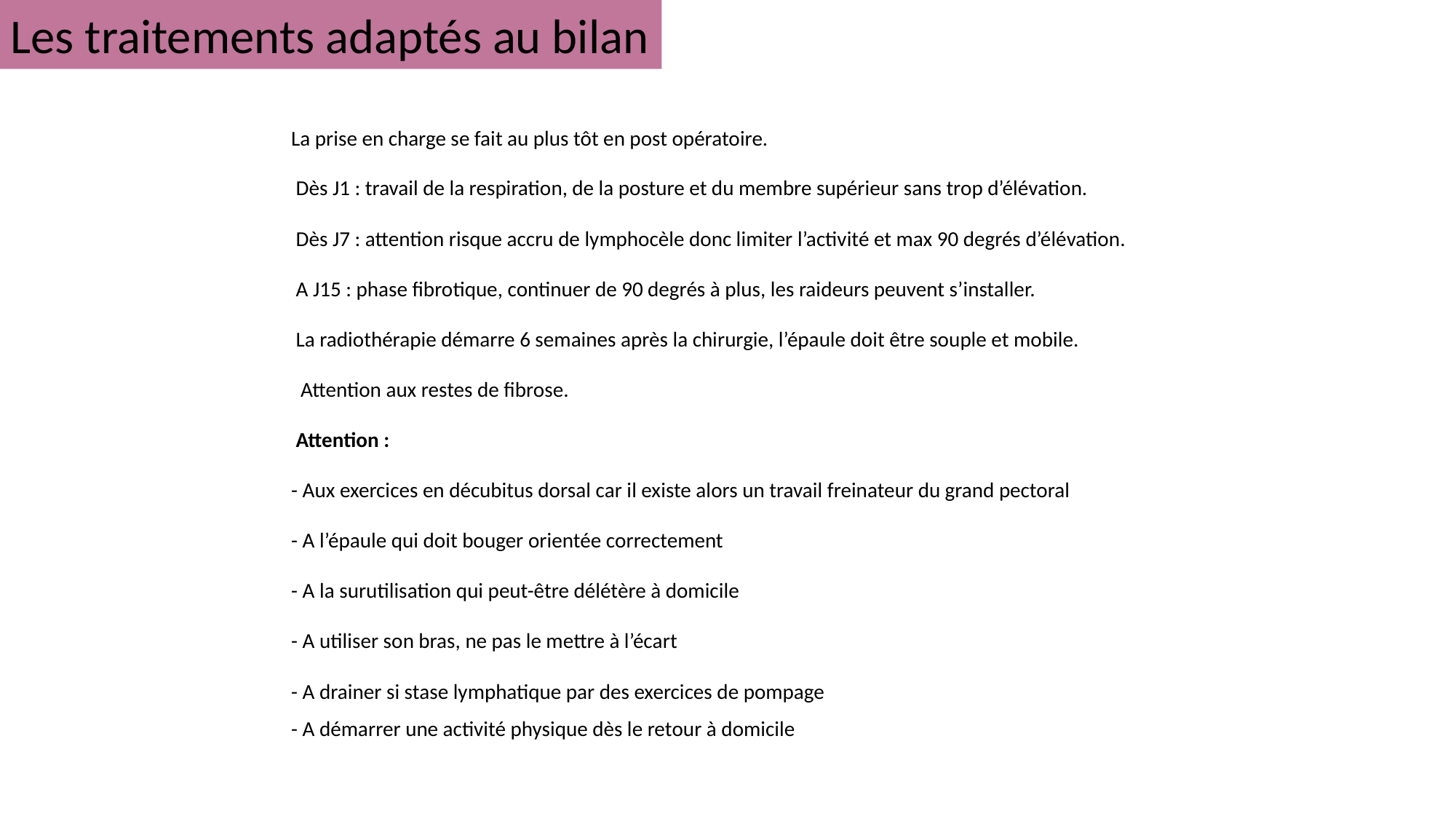

Les traitements adaptés au bilan
La prise en charge se fait au plus tôt en post opératoire.
 Dès J1 : travail de la respiration, de la posture et du membre supérieur sans trop d’élévation.
 Dès J7 : attention risque accru de lymphocèle donc limiter l’activité et max 90 degrés d’élévation.
 A J15 : phase fibrotique, continuer de 90 degrés à plus, les raideurs peuvent s’installer.
 La radiothérapie démarre 6 semaines après la chirurgie, l’épaule doit être souple et mobile.
  Attention aux restes de fibrose.
 Attention :
- Aux exercices en décubitus dorsal car il existe alors un travail freinateur du grand pectoral
- A l’épaule qui doit bouger orientée correctement
- A la surutilisation qui peut-être délétère à domicile
- A utiliser son bras, ne pas le mettre à l’écart
- A drainer si stase lymphatique par des exercices de pompage
- A démarrer une activité physique dès le retour à domicile